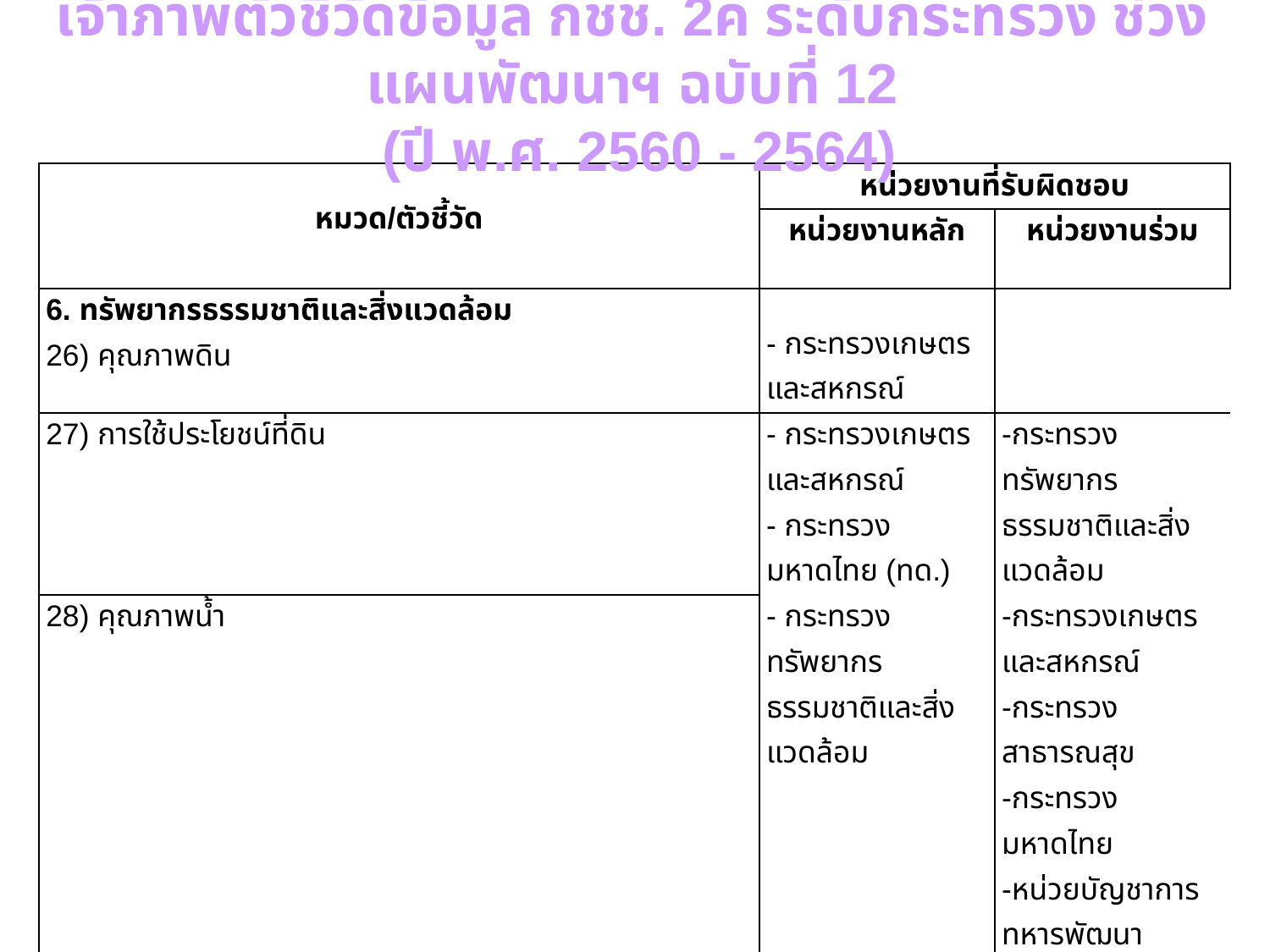

เจ้าภาพตัวชี้วัดข้อมูล กชช. 2ค ระดับกระทรวง ช่วงแผนพัฒนาฯ ฉบับที่ 12
 (ปี พ.ศ. 2560 - 2564)
| หมวด/ตัวชี้วัด | หน่วยงานที่รับผิดชอบ |  |
| --- | --- | --- |
|  | หน่วยงานหลัก | หน่วยงานร่วม |
| 6. ทรัพยากรธรรมชาติและสิ่งแวดล้อม 26) คุณภาพดิน | - กระทรวงเกษตรและสหกรณ์ |  |
| 27) การใช้ประโยชน์ที่ดิน | - กระทรวงเกษตรและสหกรณ์ - กระทรวงมหาดไทย (ทด.) | -กระทรวงทรัพยากร ธรรมชาติและสิ่งแวดล้อม |
| 28) คุณภาพน้ำ | - กระทรวงทรัพยากร ธรรมชาติและสิ่งแวดล้อม | -กระทรวงเกษตรและสหกรณ์ -กระทรวงสาธารณสุข -กระทรวงมหาดไทย -หน่วยบัญชาการทหารพัฒนา |
| 29) การปลูกป่าหรือไม้ยืนต้น | - กระทรวงทรัพยากร ธรรมชาติและสิ่งแวดล้อม | -กระทรวงมหาดไทย -หน่วยบัญชาการทหารพัฒนา |
| 30) การจัดการสภาพสิ่งแวดล้อม | - กระทรวงทรัพยากร ธรรมชาติและสิ่งแวดล้อม | -กระทรวงอุตสาหกรรม -กระทรวงสาธารณสุข -กระทรวงมหาดไทย |